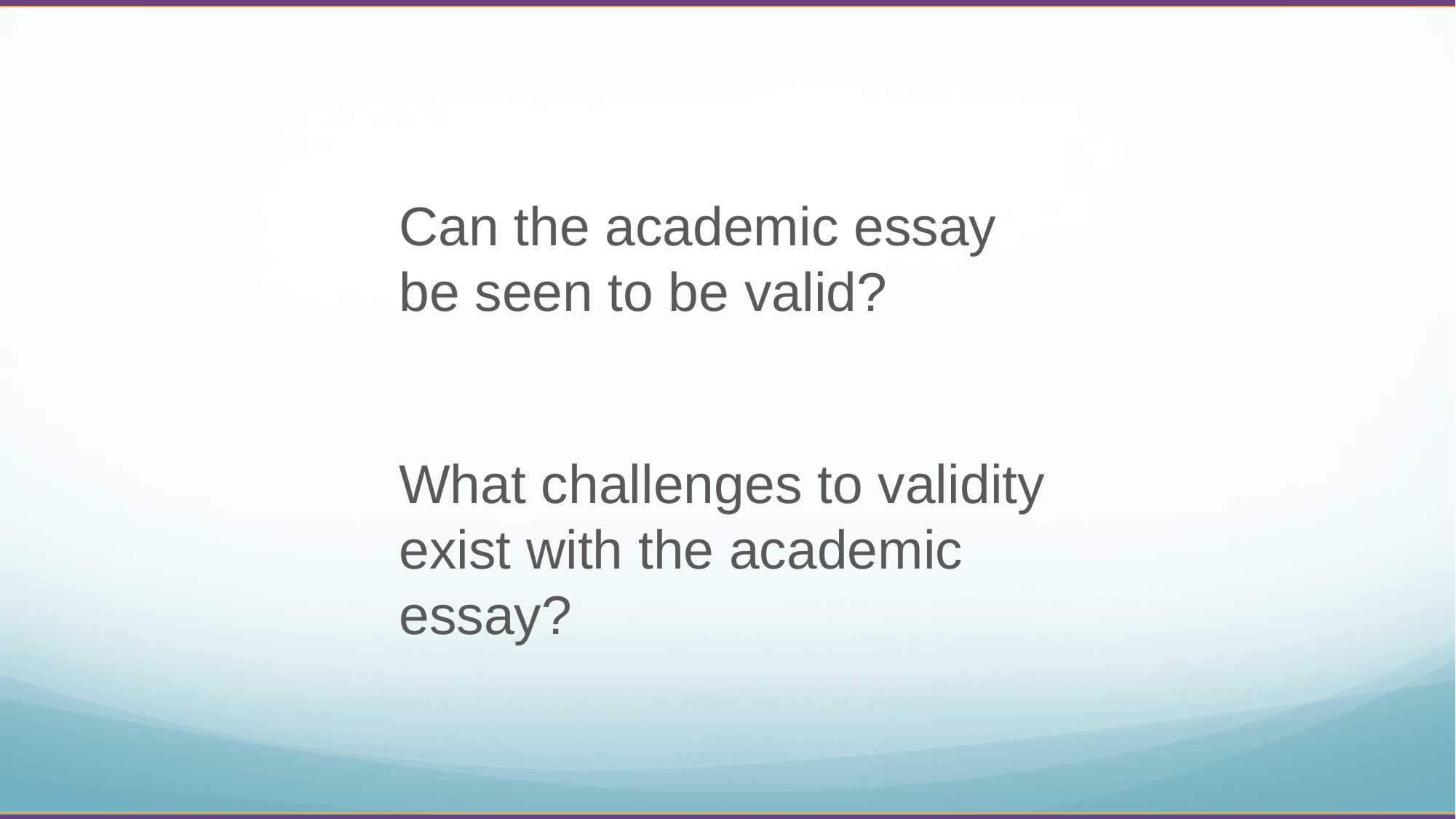

Can the academic essay be seen to be valid?

What challenges to validity exist with the academic essay?